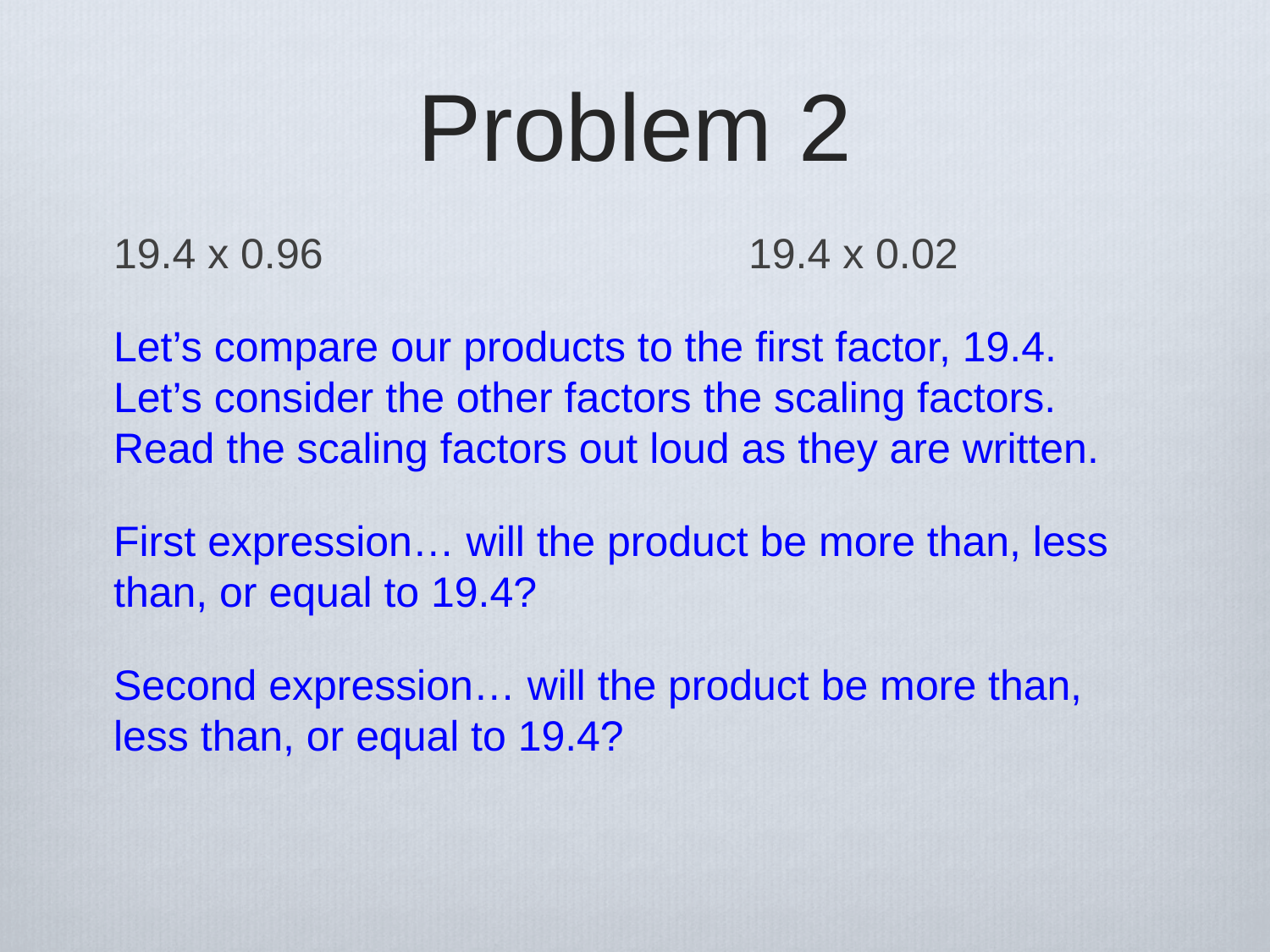

# Problem 2
19.4 x 0.96				19.4 x 0.02
Let’s compare our products to the first factor, 19.4. Let’s consider the other factors the scaling factors. Read the scaling factors out loud as they are written.
First expression… will the product be more than, less than, or equal to 19.4?
Second expression… will the product be more than, less than, or equal to 19.4?